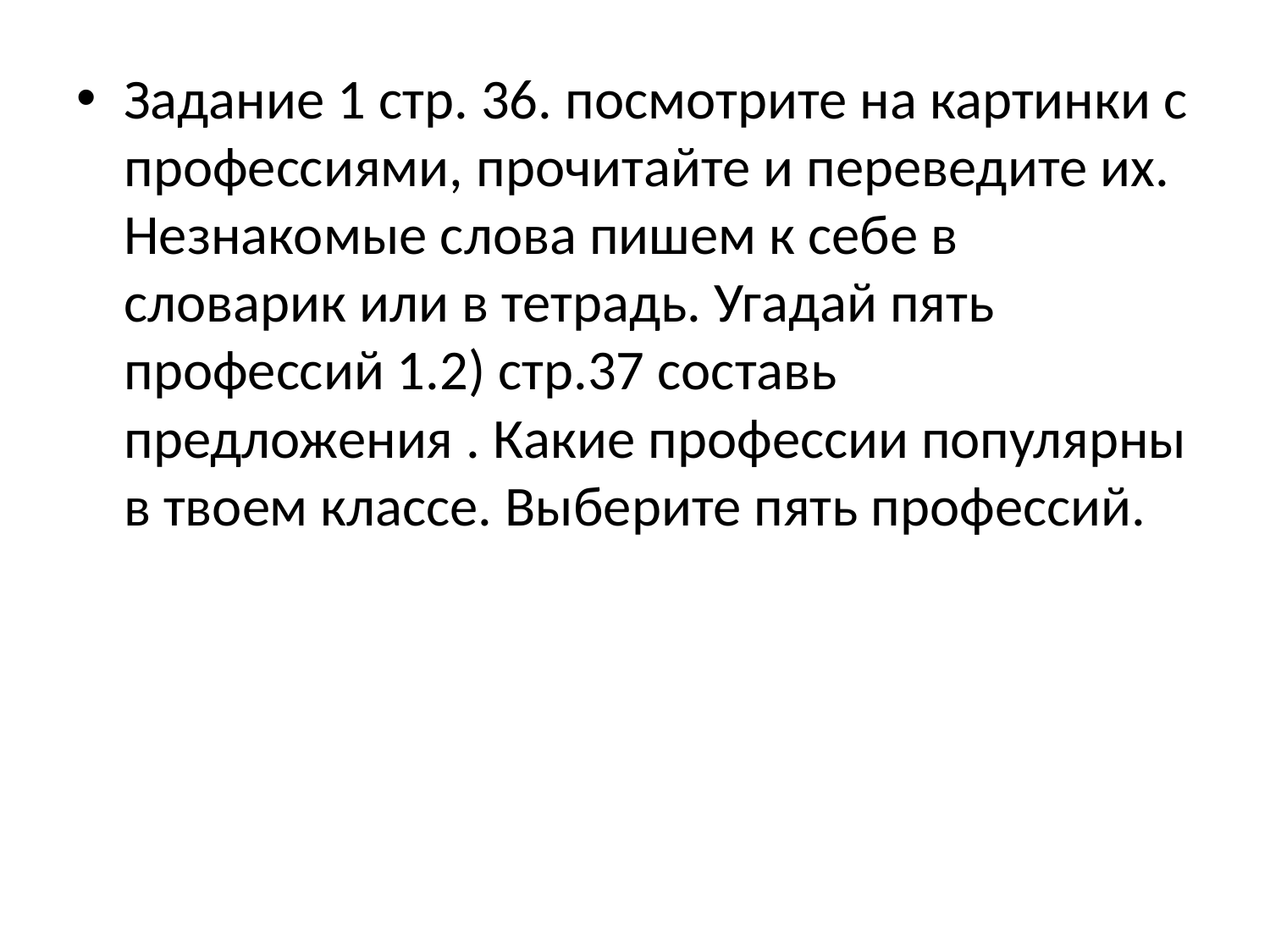

Задание 1 стр. 36. посмотрите на картинки с профессиями, прочитайте и переведите их. Незнакомые слова пишем к себе в словарик или в тетрадь. Угадай пять профессий 1.2) стр.37 составь предложения . Какие профессии популярны в твоем классе. Выберите пять профессий.